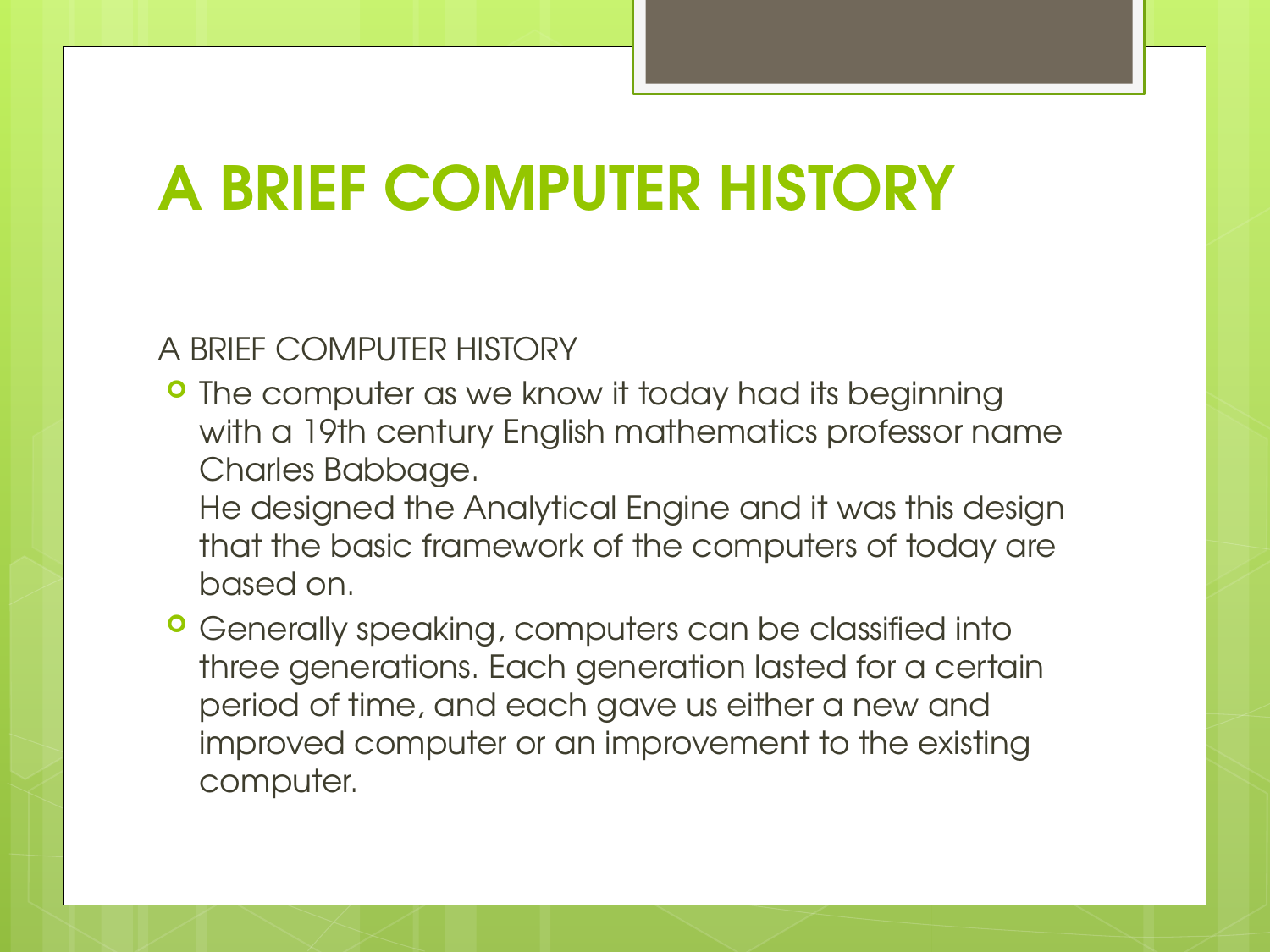

# A BRIEF COMPUTER HISTORY
A BRIEF COMPUTER HISTORY
The computer as we know it today had its beginning with a 19th century English mathematics professor name Charles Babbage.
He designed the Analytical Engine and it was this design that the basic framework of the computers of today are based on.
Generally speaking, computers can be classified into three generations. Each generation lasted for a certain period of time, and each gave us either a new and improved computer or an improvement to the existing computer.